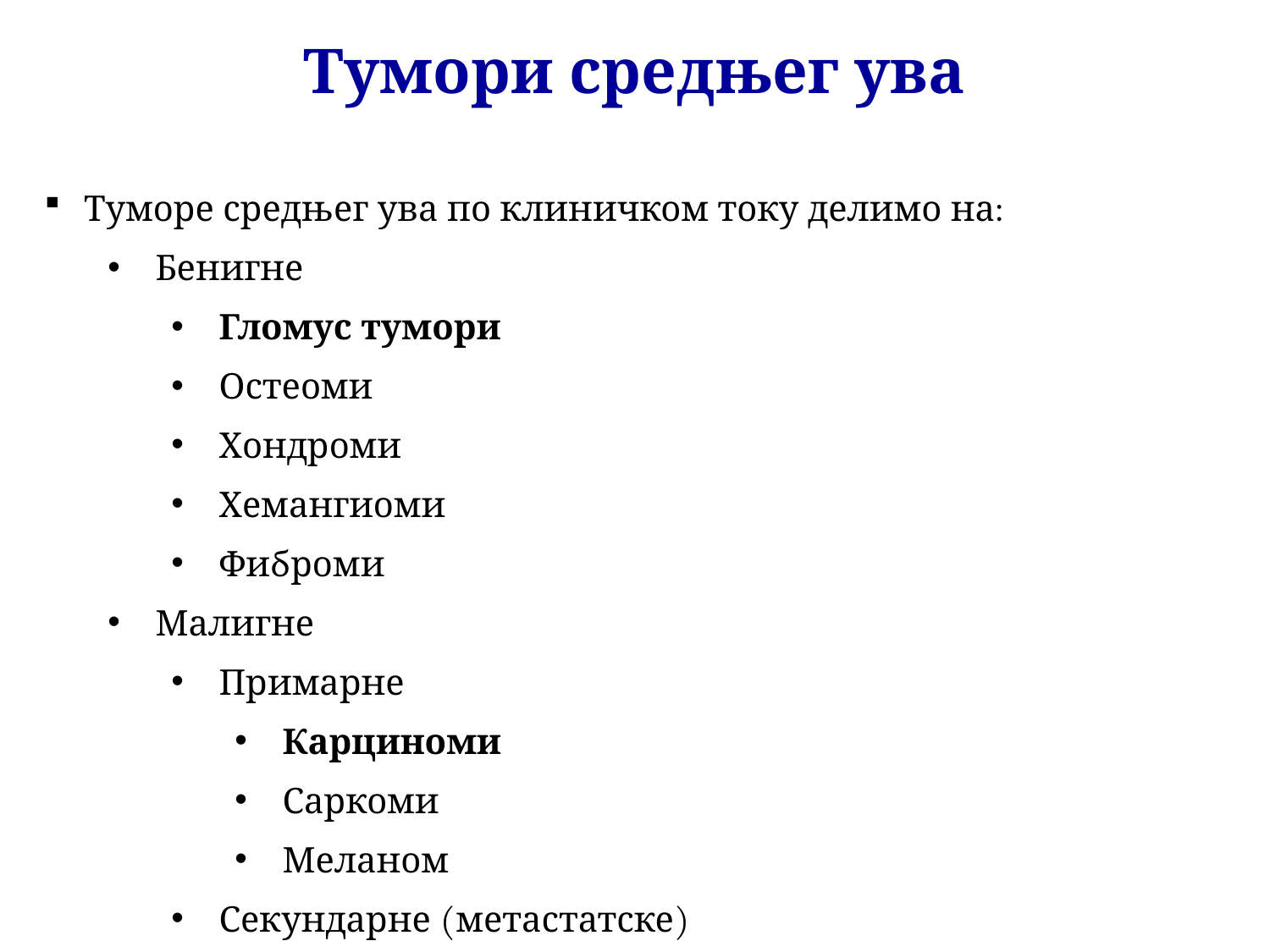

Тумори средњег ува
Туморе средњег ува по клиничком току делимо на:

Бенигне

Гломус тумори

Остеоми

Хондроми

Хемангиоми

Фиброми

Малигне

Примарне

Карциноми

Саркоми

Меланом

Секундарне (метастатске)